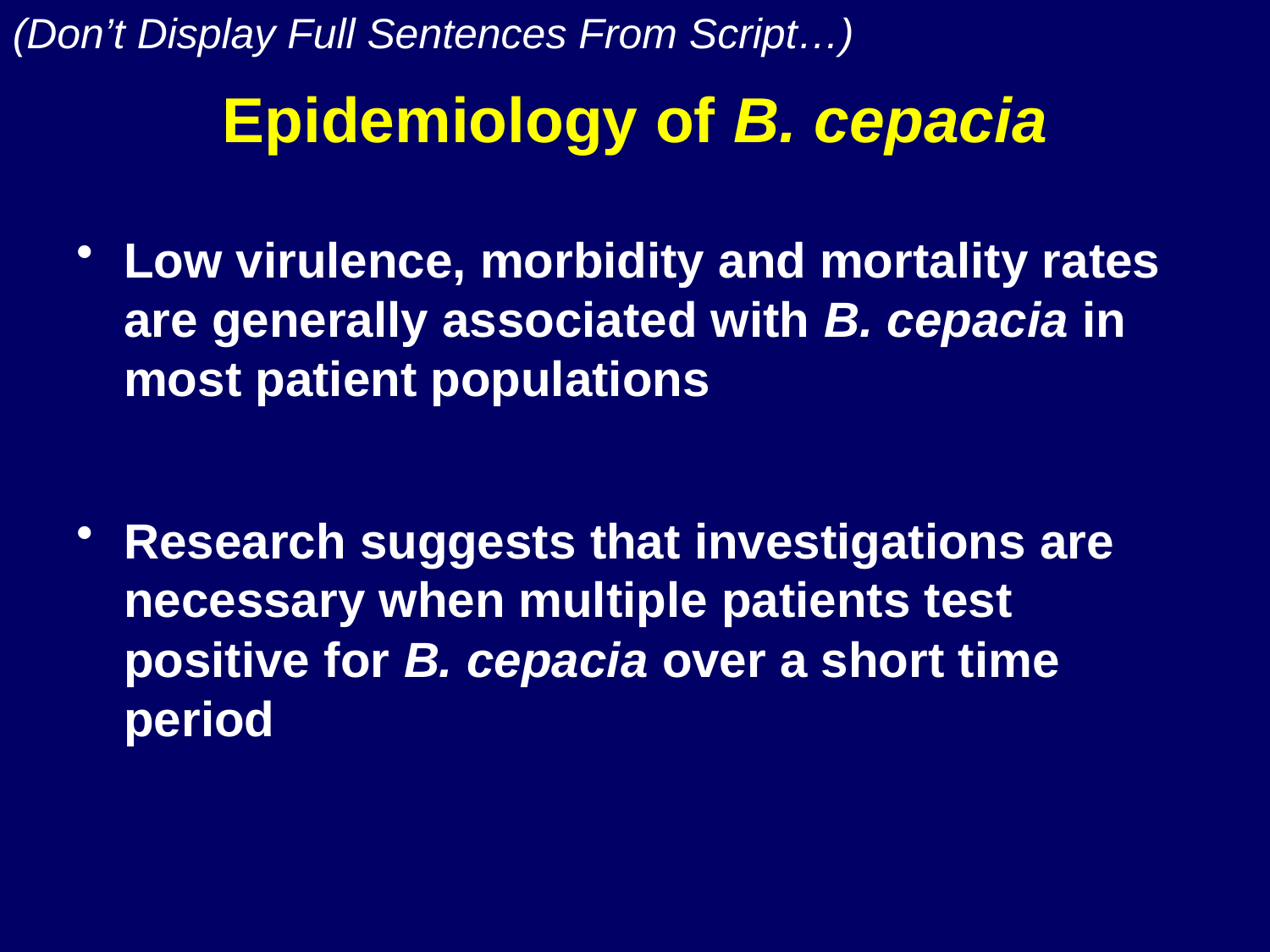

(Don’t Display Full Sentences From Script…)
# Epidemiology of B. cepacia
Low virulence, morbidity and mortality rates are generally associated with B. cepacia in most patient populations

Research suggests that investigations are necessary when multiple patients test positive for B. cepacia over a short time period